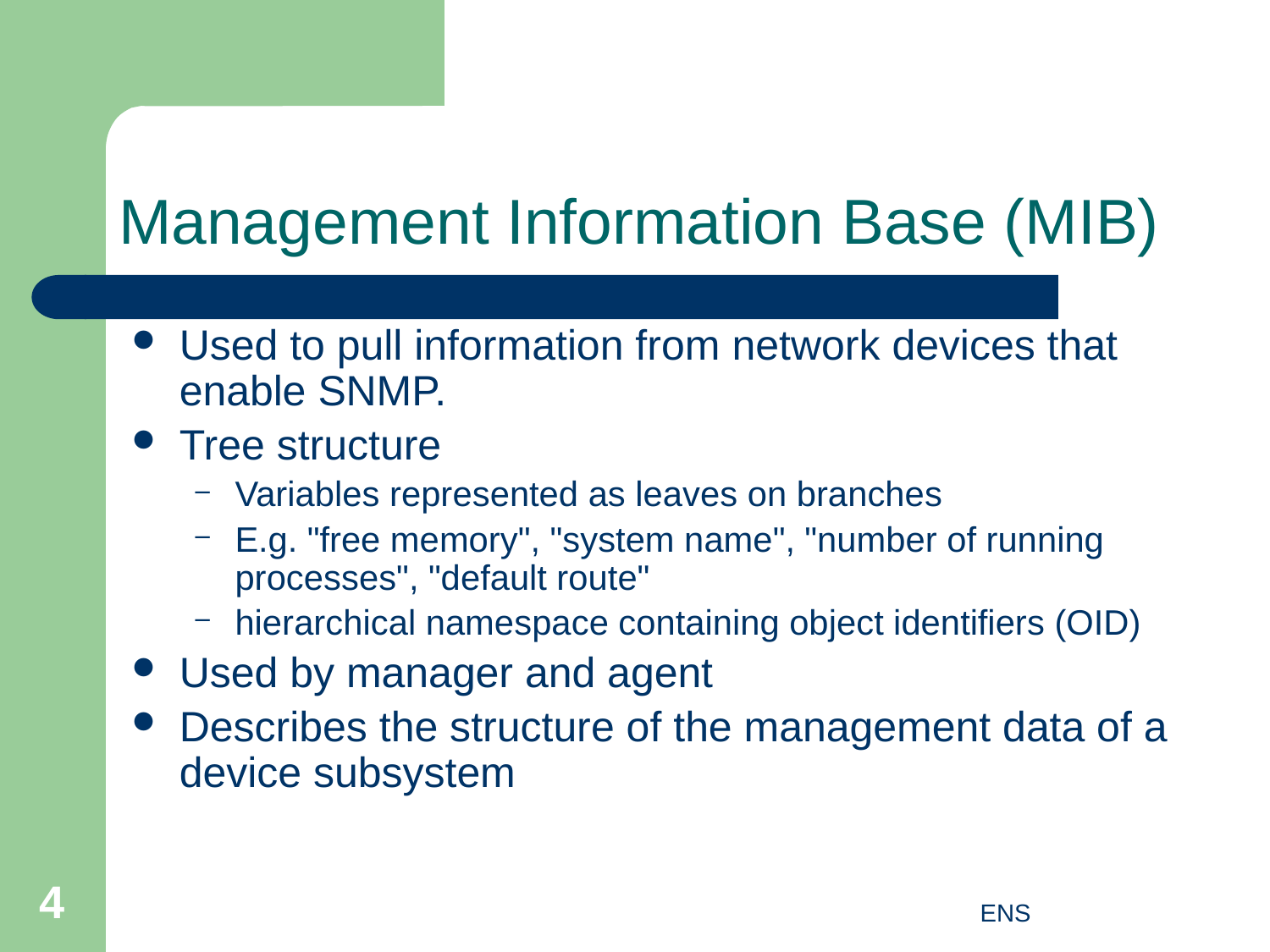

# Management Information Base (MIB)
Used to pull information from network devices that enable SNMP.
Tree structure
Variables represented as leaves on branches
E.g. "free memory", "system name", "number of running processes", "default route"
hierarchical namespace containing object identifiers (OID)
Used by manager and agent
Describes the structure of the management data of a device subsystem

4
ENS